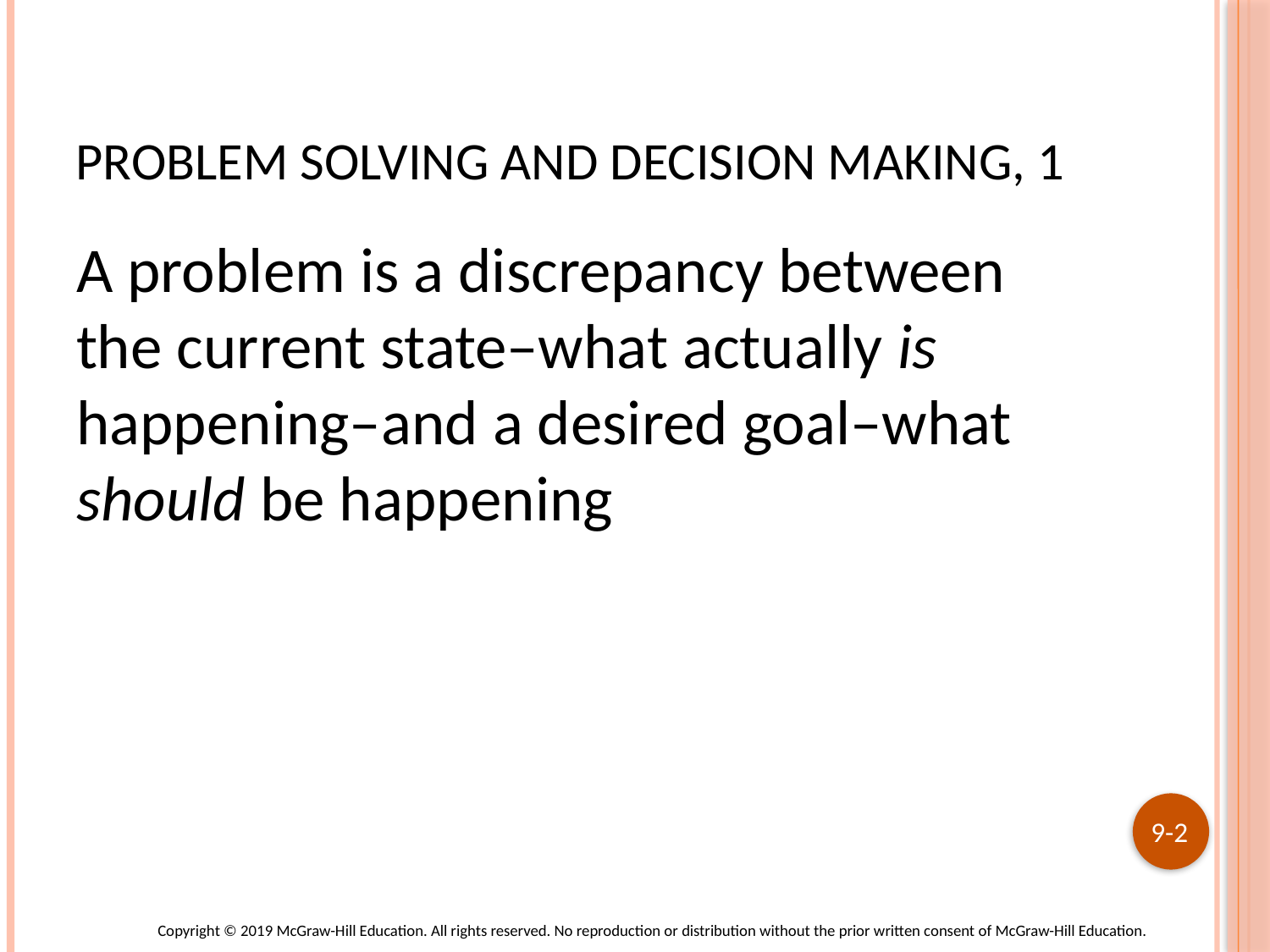

# Problem Solving and Decision Making, 1
A problem is a discrepancy between the current state–what actually is happening–and a desired goal–what should be happening